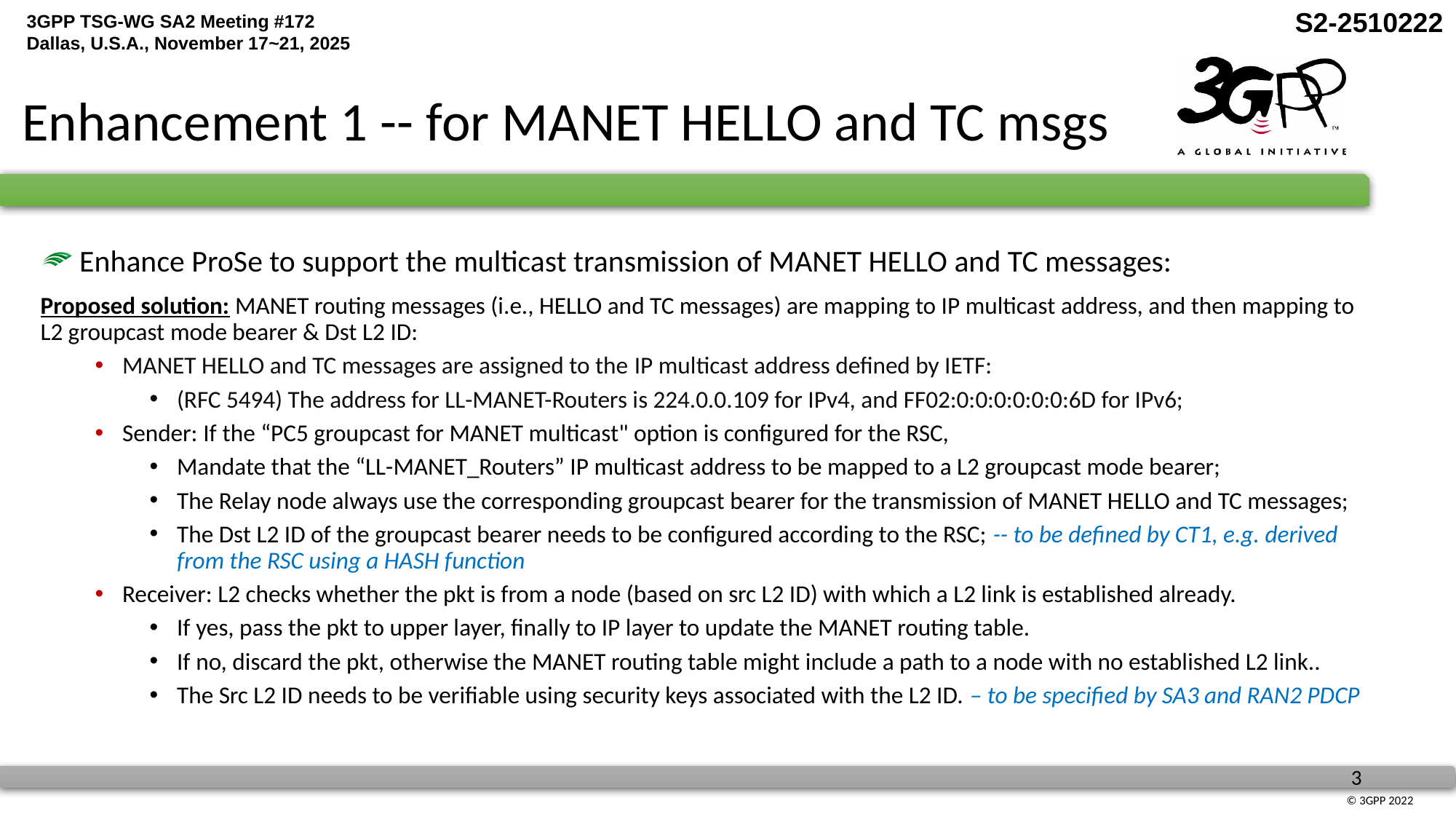

S2-2510222
# Enhancement 1 -- for MANET HELLO and TC msgs
 Enhance ProSe to support the multicast transmission of MANET HELLO and TC messages:
Proposed solution: MANET routing messages (i.e., HELLO and TC messages) are mapping to IP multicast address, and then mapping to L2 groupcast mode bearer & Dst L2 ID:
MANET HELLO and TC messages are assigned to the IP multicast address defined by IETF:
(RFC 5494) The address for LL-MANET-Routers is 224.0.0.109 for IPv4, and FF02:0:0:0:0:0:0:6D for IPv6;
Sender: If the “PC5 groupcast for MANET multicast" option is configured for the RSC,
Mandate that the “LL-MANET_Routers” IP multicast address to be mapped to a L2 groupcast mode bearer;
The Relay node always use the corresponding groupcast bearer for the transmission of MANET HELLO and TC messages;
The Dst L2 ID of the groupcast bearer needs to be configured according to the RSC; -- to be defined by CT1, e.g. derived from the RSC using a HASH function
Receiver: L2 checks whether the pkt is from a node (based on src L2 ID) with which a L2 link is established already.
If yes, pass the pkt to upper layer, finally to IP layer to update the MANET routing table.
If no, discard the pkt, otherwise the MANET routing table might include a path to a node with no established L2 link..
The Src L2 ID needs to be verifiable using security keys associated with the L2 ID. – to be specified by SA3 and RAN2 PDCP